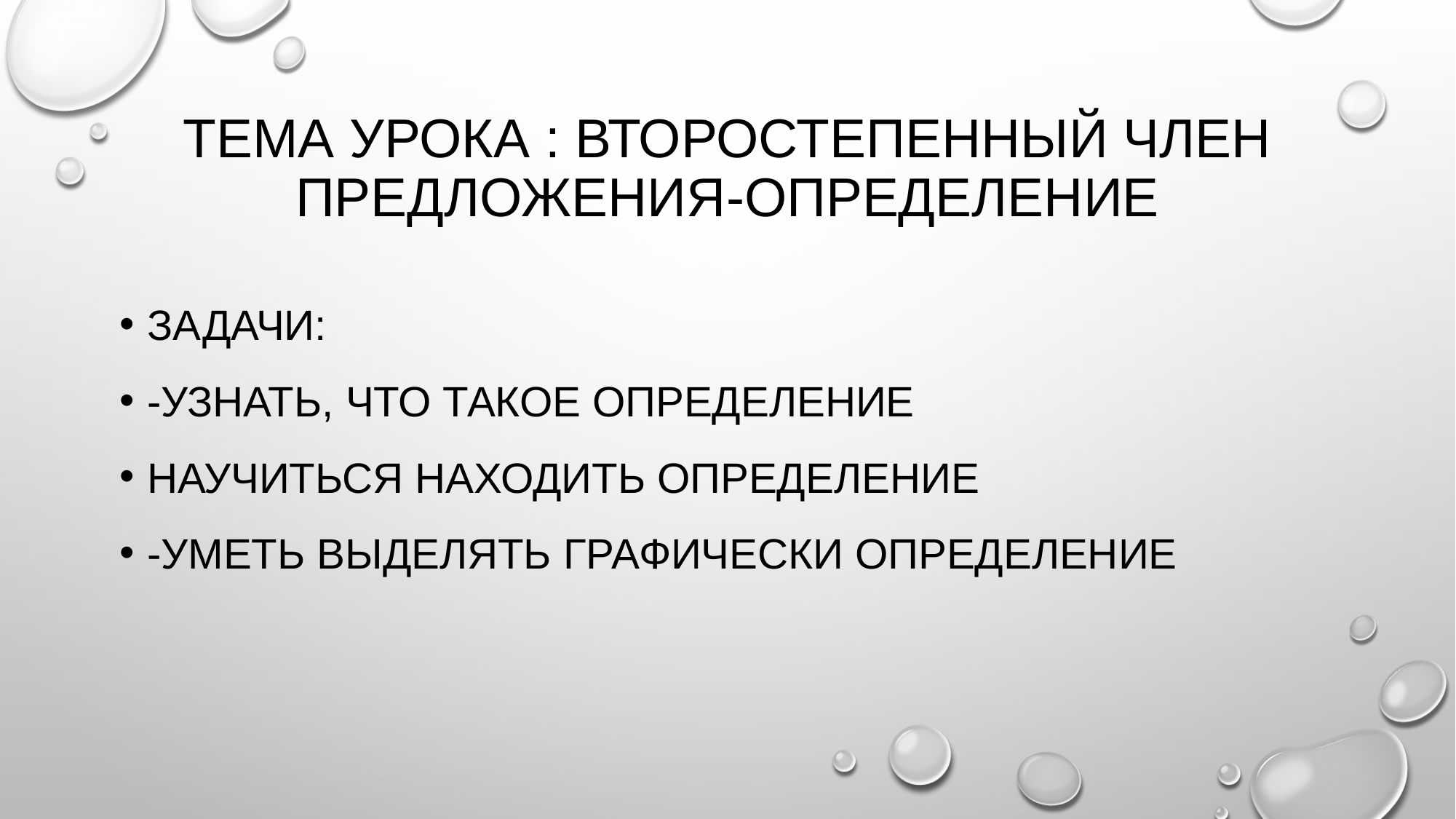

# Тема урока : Второстепенный член предложения-Определение
Задачи:
-узнать, что такое определение
Научиться находить определение
-уметь выделять графически определение